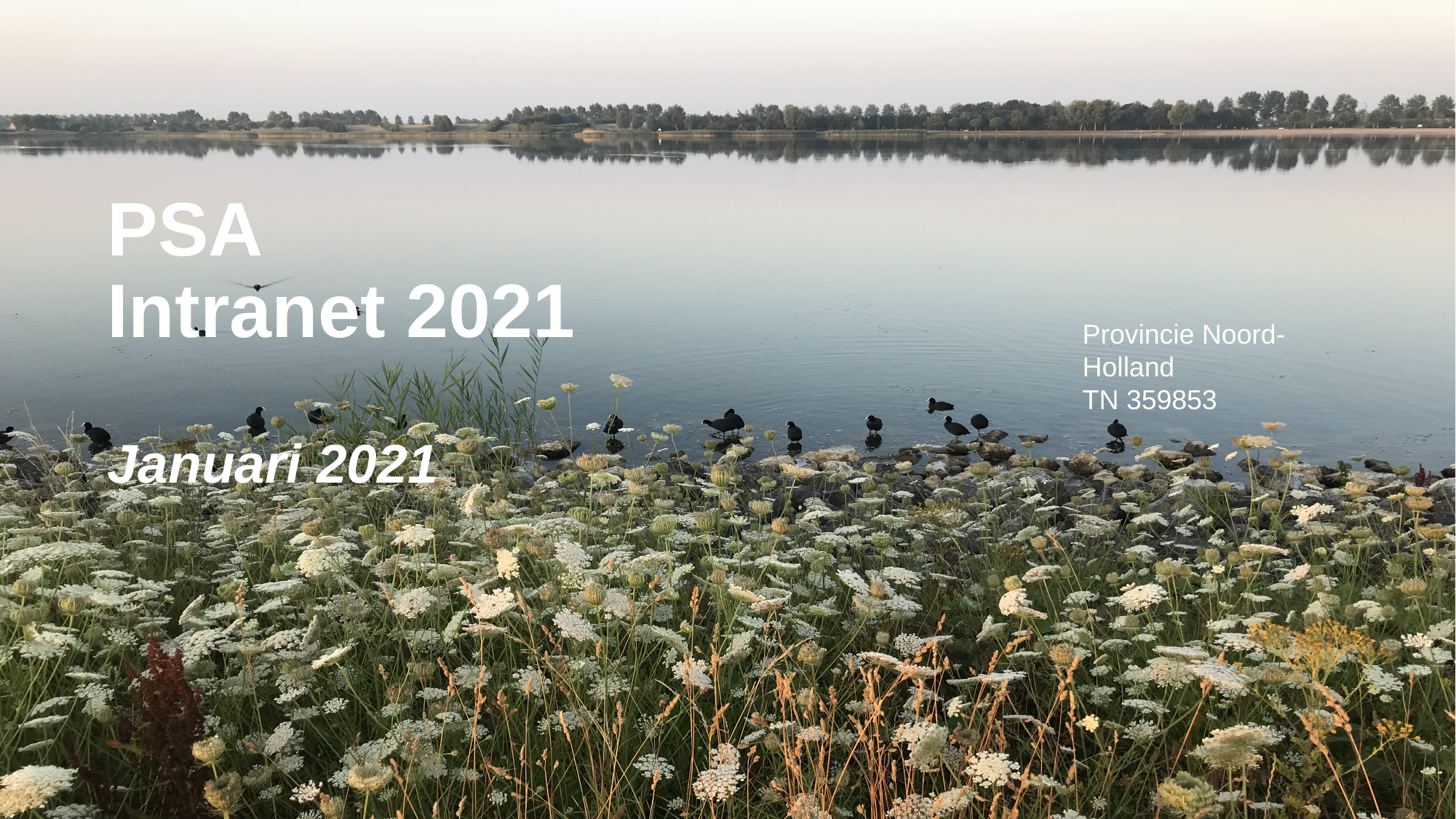

# PSA Intranet 2021 Januari 2021
Provincie Noord- Holland
TN 359853